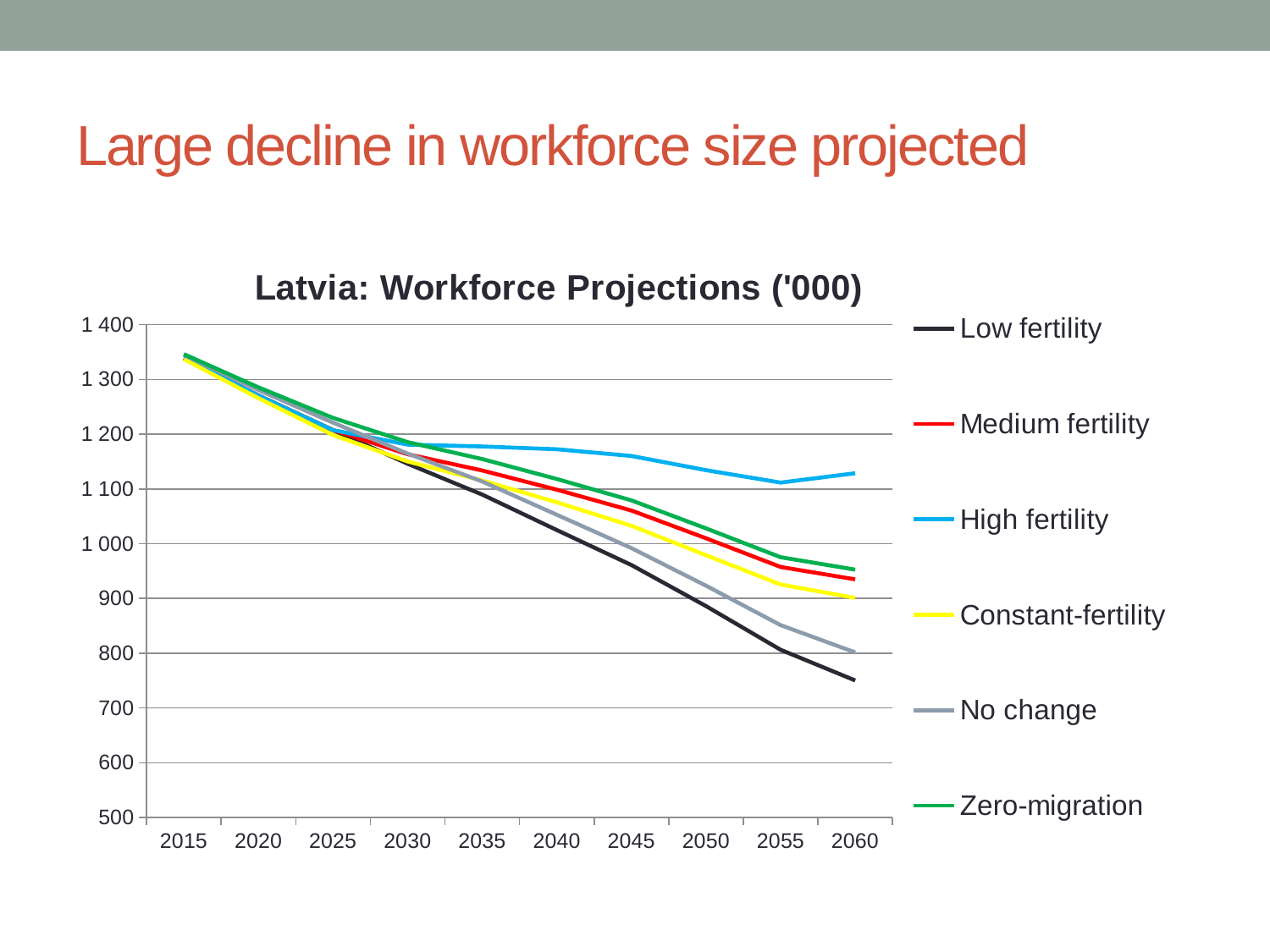

# Large decline in workforce size projected

### Chart: Latvia: Workforce Projections ('000)

| Category | Low fertility | Medium fertility | High fertility | Constant-fertility | No change | Zero-migration |
|---|---|---|---|---|---|---|
| 2015 | 1338.7330000000002 | 1338.7330000000002 | 1338.7330000000002 | 1337.034 | 1344.342 | 1346.021 |
| 2020 | 1270.5390000000002 | 1270.5390000000002 | 1270.5390000000002 | 1265.693 | 1280.6060000000002 | 1285.4410000000003 |
| 2025 | 1207.3129999999999 | 1207.3129999999999 | 1207.3129999999999 | 1198.5280000000002 | 1220.908 | 1229.721 |
| 2030 | 1145.912 | 1163.38 | 1180.8480000000002 | 1150.1689999999999 | 1164.5320000000002 | 1185.409 |
| 2035 | 1089.645 | 1133.5829999999999 | 1177.524 | 1115.411 | 1113.548 | 1154.5049999999999 |
| 2040 | 1024.822 | 1098.589 | 1172.359 | 1075.557 | 1052.777 | 1118.1509999999998 |
| 2045 | 960.899 | 1060.5320000000002 | 1160.1950000000002 | 1032.741 | 991.951 | 1079.0819999999999 |
| 2050 | 886.028 | 1009.894 | 1134.267 | 978.881 | 923.2420000000001 | 1027.938 |
| 2055 | 806.293 | 957.426 | 1111.519 | 925.412 | 851.1940000000001 | 975.2350000000001 |
| 2060 | 750.266 | 934.794 | 1128.626 | 900.84 | 801.4419999999999 | 952.48 |